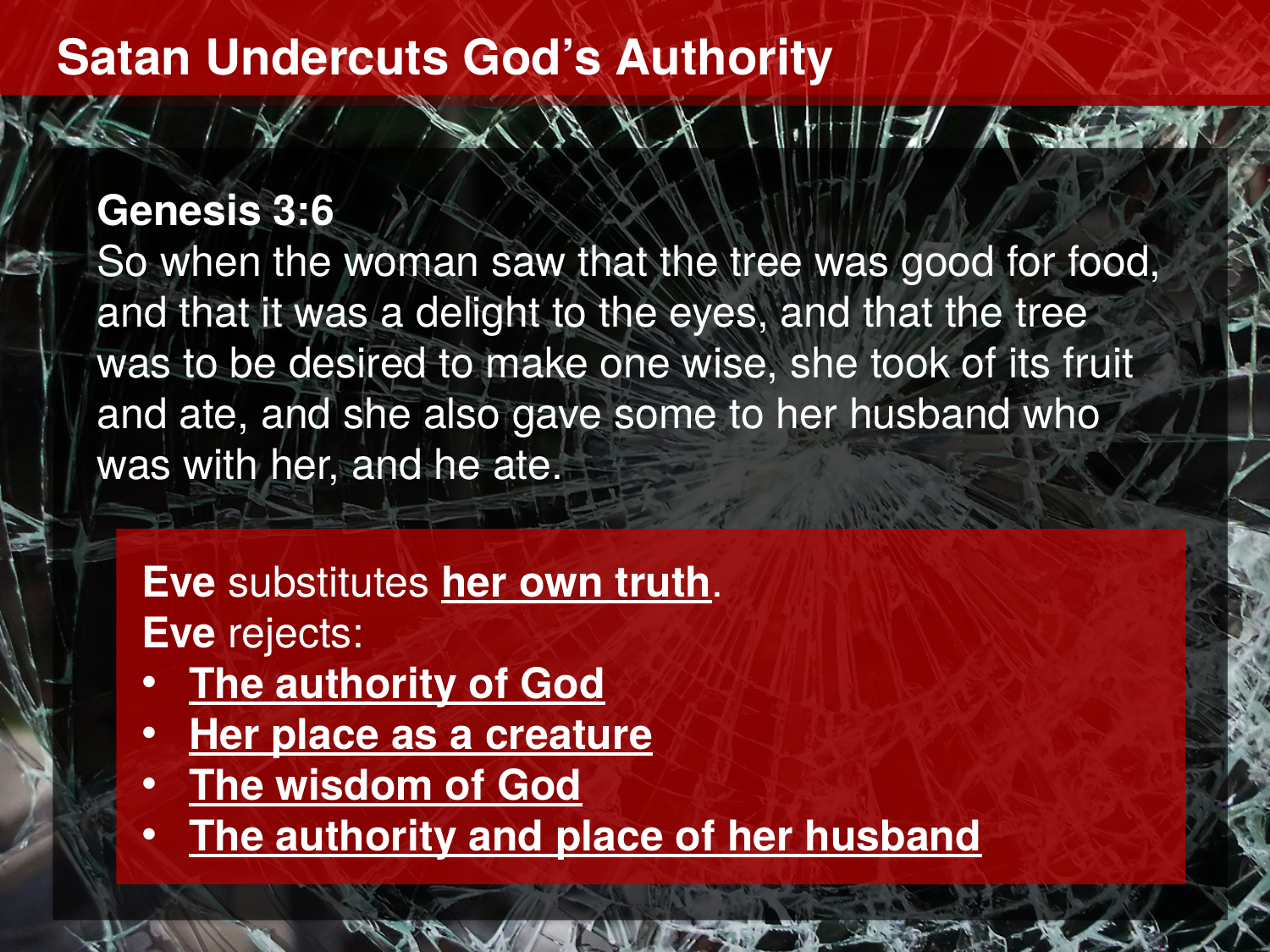

Satan Undercuts God’s Authority

Genesis 3:6
So when the woman saw that the tree was good for food, and that it was a delight to the eyes, and that the tree was to be desired to make one wise, she took of its fruit and ate, and she also gave some to her husband who was with her, and he ate.
Eve substitutes her own truth.
Eve rejects:
The authority of God
Her place as a creature
The wisdom of God
The authority and place of her husband